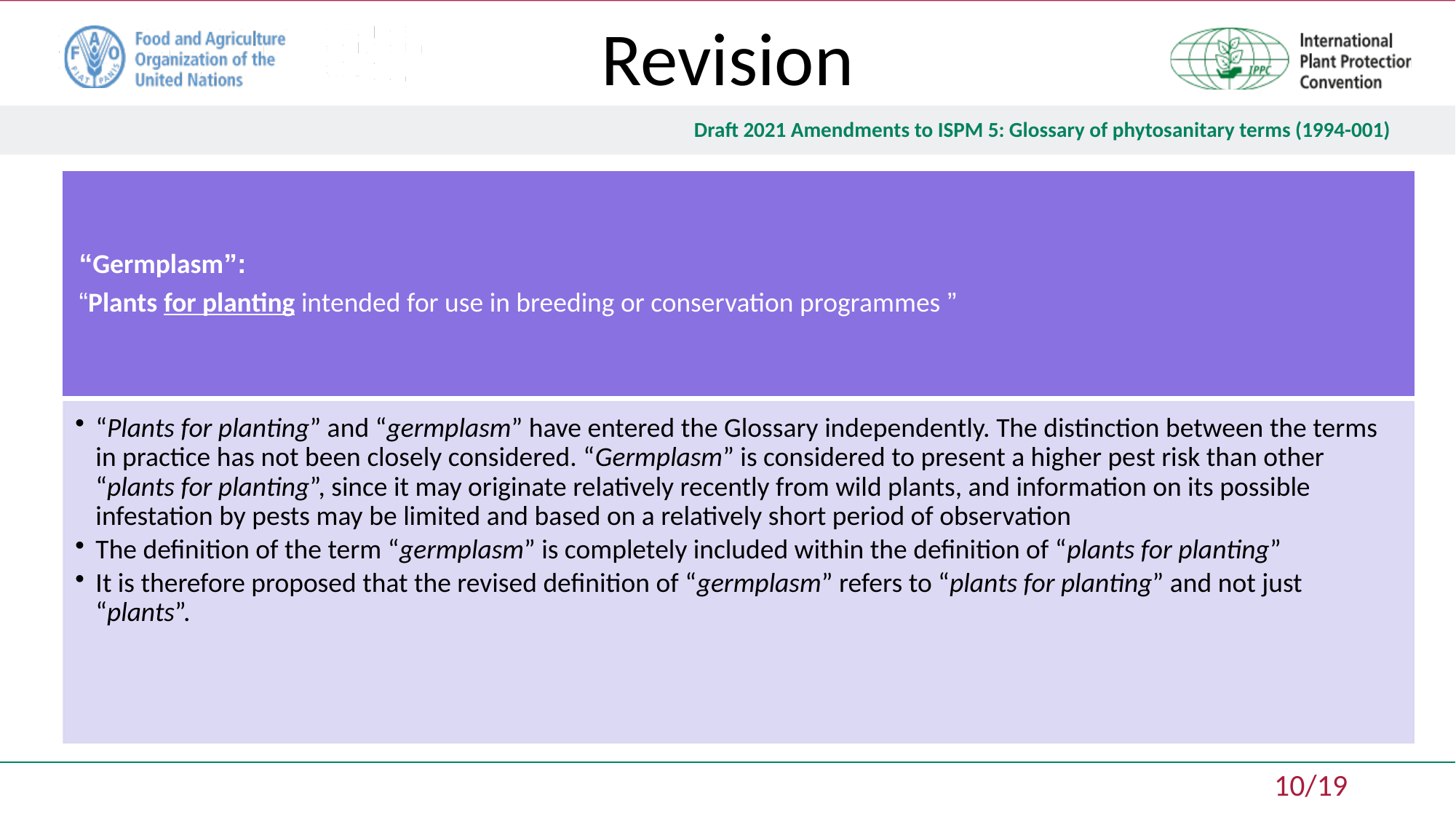

Revision
“Germplasm”:
“Plants for planting intended for use in breeding or conservation programmes ”
“Plants for planting” and “germplasm” have entered the Glossary independently. The distinction between the terms in practice has not been closely considered. “Germplasm” is considered to present a higher pest risk than other “plants for planting”, since it may originate relatively recently from wild plants, and information on its possible infestation by pests may be limited and based on a relatively short period of observation
The definition of the term “germplasm” is completely included within the definition of “plants for planting”
It is therefore proposed that the revised definition of “germplasm” refers to “plants for planting” and not just “plants”.